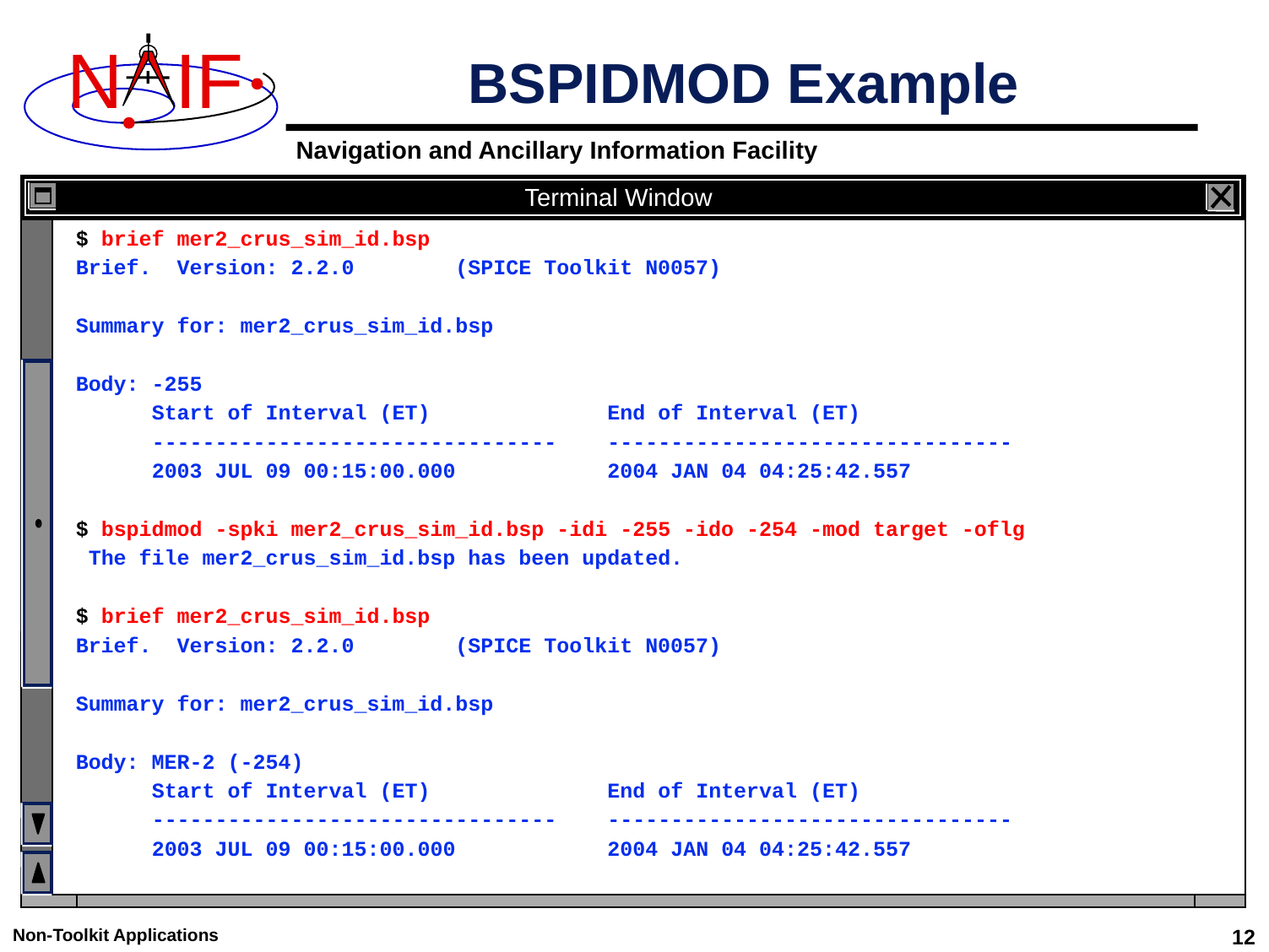

# BSPIDMOD Example

Terminal Window

$ brief mer2_crus_sim_id.bsp
Brief.  Version: 2.2.0        (SPICE Toolkit N0057)

Summary for: mer2_crus_sim_id.bsp

Body: -255
      Start of Interval (ET)              End of Interval (ET)
      --------------------------------    --------------------------------
      2003 JUL 09 00:15:00.000            2004 JAN 04 04:25:42.557

$ bspidmod -spki mer2_crus_sim_id.bsp -idi -255 -ido -254 -mod target -oflg
 The file mer2_crus_sim_id.bsp has been updated.

$ brief mer2_crus_sim_id.bsp
Brief.  Version: 2.2.0        (SPICE Toolkit N0057)

Summary for: mer2_crus_sim_id.bsp

Body: MER-2 (-254)
      Start of Interval (ET)              End of Interval (ET)
      --------------------------------    --------------------------------
      2003 JUL 09 00:15:00.000            2004 JAN 04 04:25:42.557
Non-Toolkit Applications
12